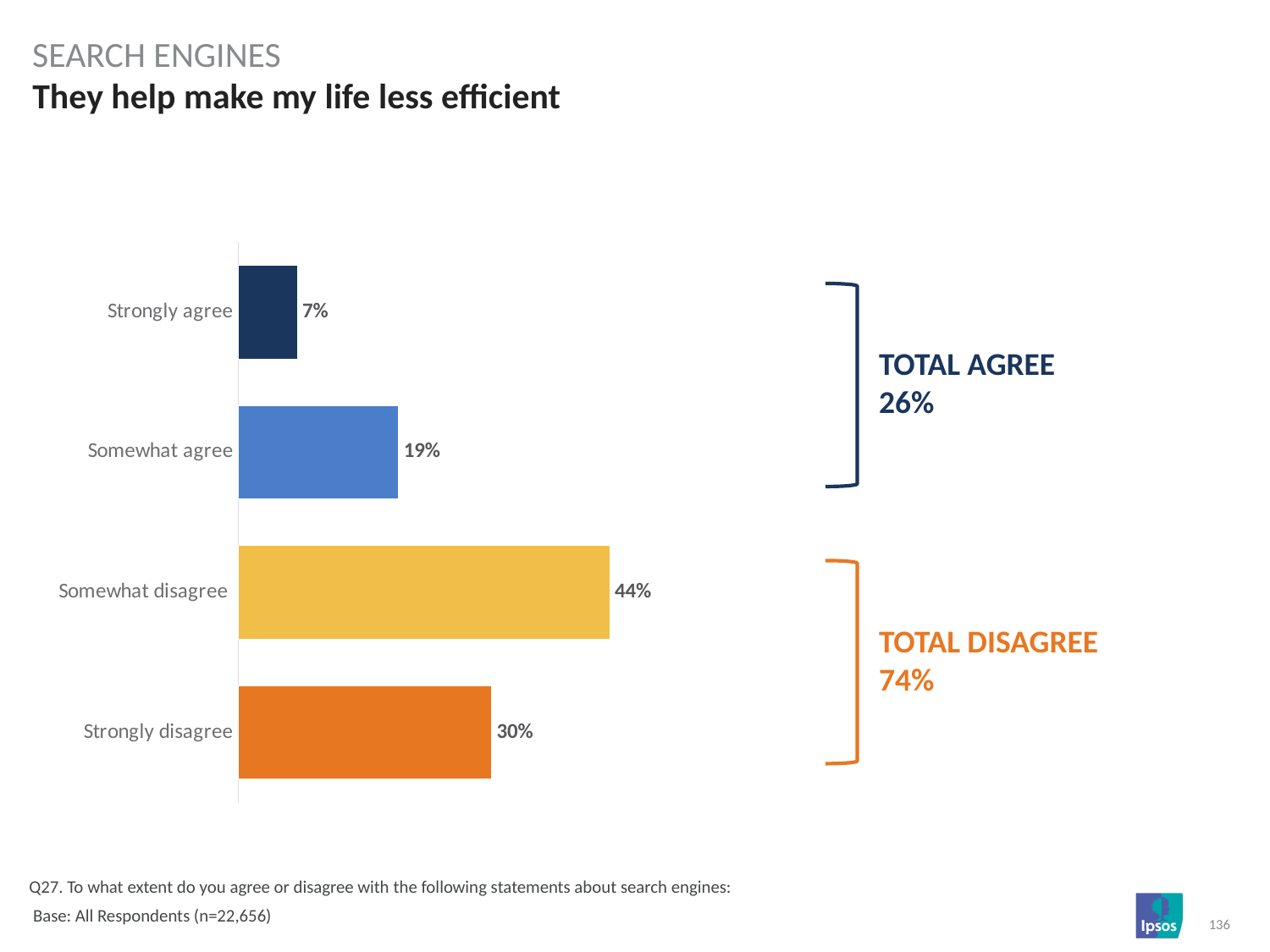

SEARCH ENGINES
# They help make my life less efficient

### Chart

| Category | Column1 |
|---|---|
| Strongly agree | 0.07 |
| Somewhat agree | 0.19 |
| Somewhat disagree  | 0.44 |
| Strongly disagree | 0.3 |
TOTAL AGREE
26%

TOTAL DISAGREE
74%
Q27. To what extent do you agree or disagree with the following statements about search engines:
 Base: All Respondents (n=22,656)